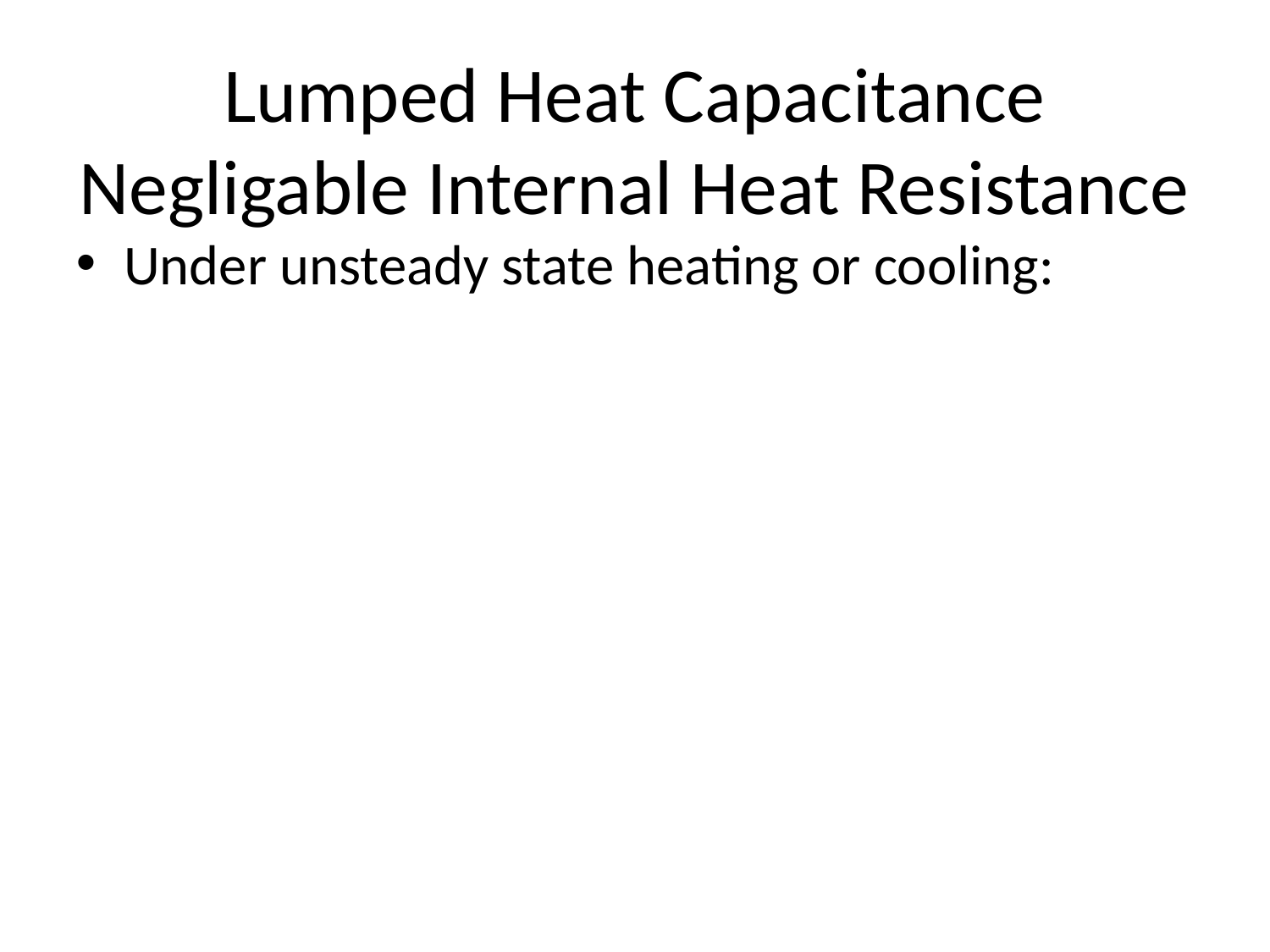

Lumped Heat Capacitance
Negligable Internal Heat Resistance
Under unsteady state heating or cooling: